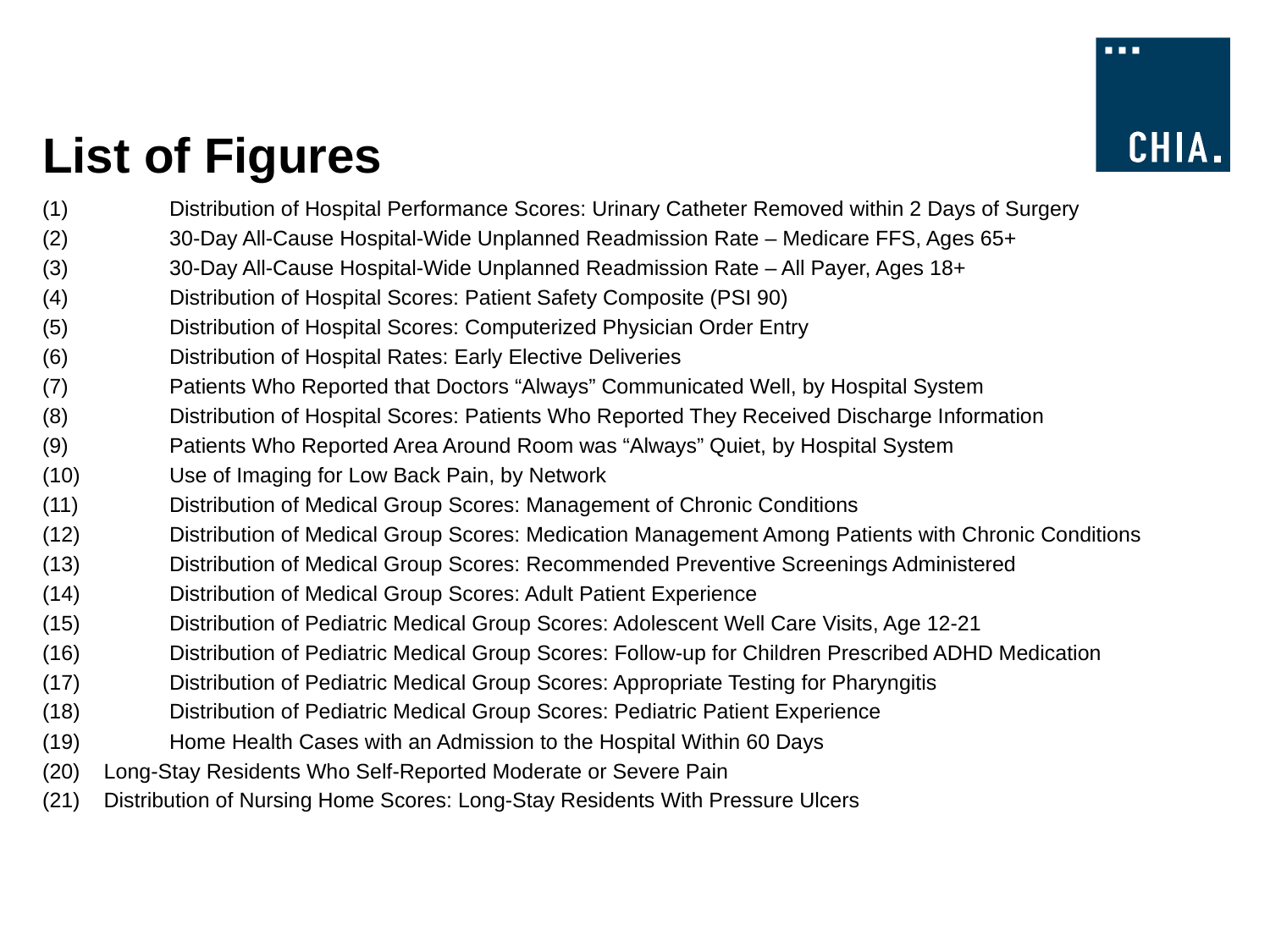

# List of Figures
(1)	Distribution of Hospital Performance Scores: Urinary Catheter Removed within 2 Days of Surgery
(2)	30-Day All-Cause Hospital-Wide Unplanned Readmission Rate – Medicare FFS, Ages 65+
(3)	30-Day All-Cause Hospital-Wide Unplanned Readmission Rate – All Payer, Ages 18+
(4)	Distribution of Hospital Scores: Patient Safety Composite (PSI 90)
(5)	Distribution of Hospital Scores: Computerized Physician Order Entry
(6)	Distribution of Hospital Rates: Early Elective Deliveries
(7)	Patients Who Reported that Doctors “Always” Communicated Well, by Hospital System
(8)	Distribution of Hospital Scores: Patients Who Reported They Received Discharge Information
(9)	Patients Who Reported Area Around Room was “Always” Quiet, by Hospital System
(10)	Use of Imaging for Low Back Pain, by Network
(11)	Distribution of Medical Group Scores: Management of Chronic Conditions
(12)	Distribution of Medical Group Scores: Medication Management Among Patients with Chronic Conditions
(13)	Distribution of Medical Group Scores: Recommended Preventive Screenings Administered
(14)	Distribution of Medical Group Scores: Adult Patient Experience
(15)	Distribution of Pediatric Medical Group Scores: Adolescent Well Care Visits, Age 12-21
(16)	Distribution of Pediatric Medical Group Scores: Follow-up for Children Prescribed ADHD Medication
(17)	Distribution of Pediatric Medical Group Scores: Appropriate Testing for Pharyngitis
(18)	Distribution of Pediatric Medical Group Scores: Pediatric Patient Experience
(19)	Home Health Cases with an Admission to the Hospital Within 60 Days
    Long-Stay Residents Who Self-Reported Moderate or Severe Pain
    Distribution of Nursing Home Scores: Long-Stay Residents With Pressure Ulcers